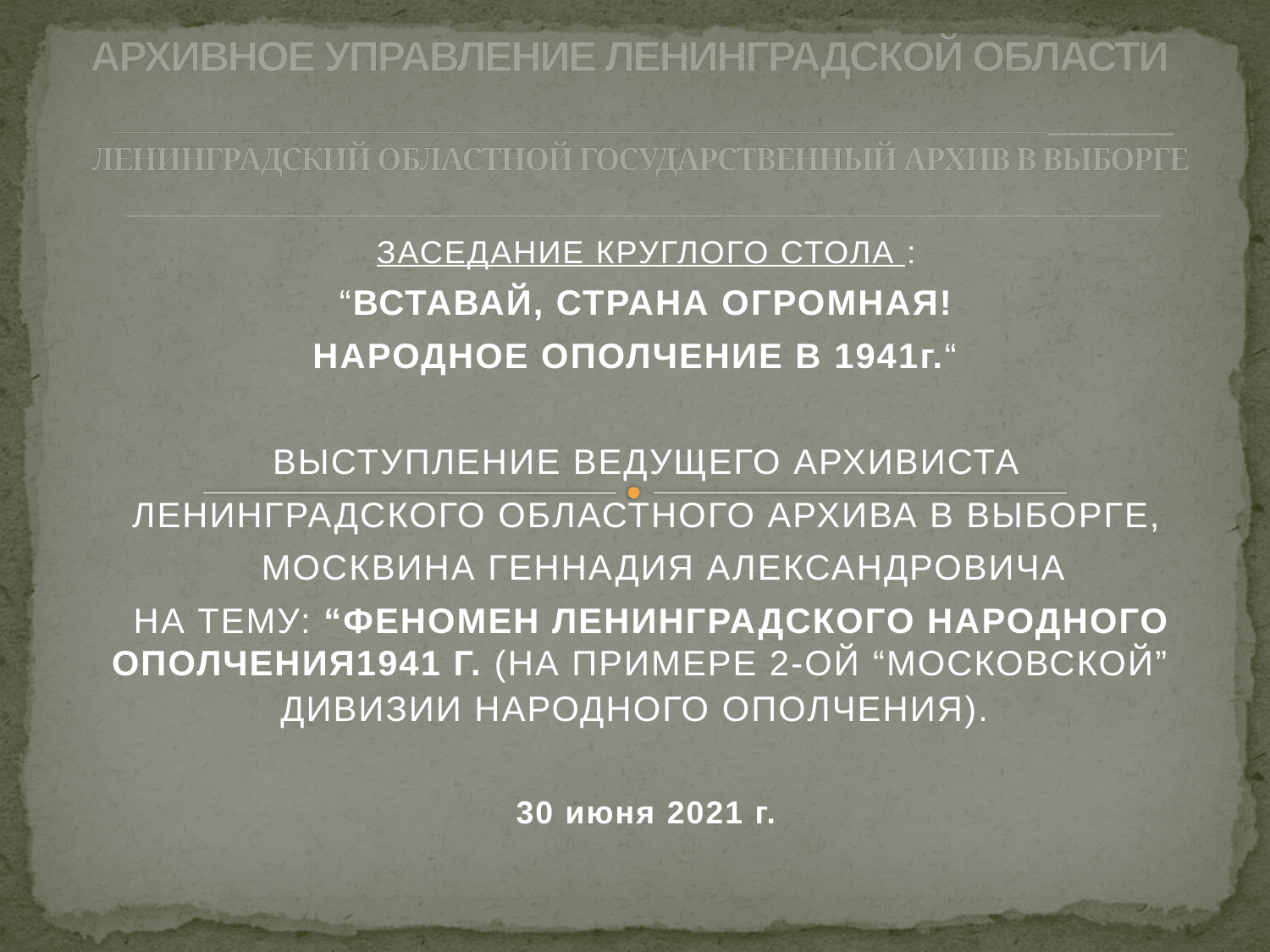

# АРХИВНОЕ УПРАВЛЕНИЕ ЛЕНИНГРАДСКОЙ ОБЛАСТИ    __________________________________________________________ ЛЕНИНГРАДСКИЙ ОБЛАСТНОЙ ГОСУДАРСТВЕННЫЙ АРХИВ В ВЫБОРГЕ _______________________________________________________________________
ЗАСЕДАНИЕ КРУГЛОГО СТОЛА :
 “ВСТАВАЙ, СТРАНА ОГРОМНАЯ!
НАРОДНОЕ ОПОЛЧЕНИЕ В 1941г.“

ВЫСТУПЛЕНИЕ ВЕДУЩЕГО АРХИВИСТА
ЛЕНИНГРАДСКОГО ОБЛАСТНОГО АРХИВА В ВЫБОРГЕ,
   МОСКВИНА ГЕННАДИЯ АЛЕКСАНДРОВИЧА
 НА ТЕМУ: “ФЕНОМЕН ЛЕНИНГРАДСКОГО НАРОДНОГО ОПОЛЧЕНИЯ1941 Г. (НА ПРИМЕРЕ 2-ОЙ “МОСКОВСКОЙ”  ДИВИЗИИ НАРОДНОГО ОПОЛЧЕНИЯ).

30 июня 2021 г.